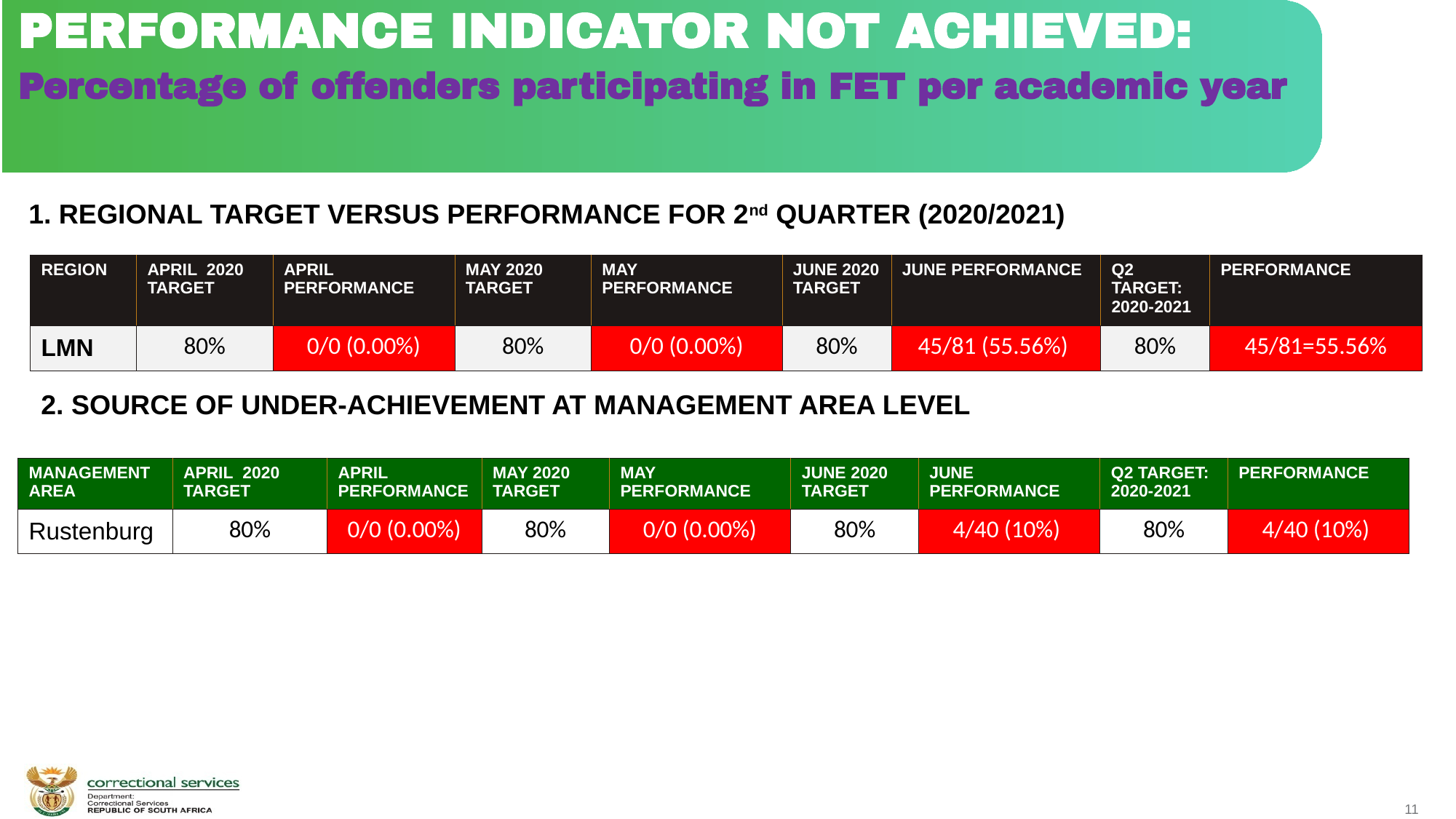

PERFORMANCE INDICATOR NOT ACHIEVED:
Percentage of offenders participating in FET per academic year

1. REGIONAL TARGET VERSUS PERFORMANCE FOR 2nd QUARTER (2020/2021)
| REGION | APRIL 2020 TARGET | APRIL PERFORMANCE | MAY 2020 TARGET | MAY PERFORMANCE | JUNE 2020 TARGET | JUNE PERFORMANCE | Q2 TARGET: 2020-2021 | PERFORMANCE |
| --- | --- | --- | --- | --- | --- | --- | --- | --- |
| LMN | 80% | 0/0 (0.00%) | 80% | 0/0 (0.00%) | 80% | 45/81 (55.56%) | 80% | 45/81=55.56% |
     2. SOURCE OF UNDER-ACHIEVEMENT AT MANAGEMENT AREA LEVEL
| MANAGEMENT AREA | APRIL 2020 TARGET | APRIL PERFORMANCE | MAY 2020 TARGET | MAY PERFORMANCE | JUNE 2020 TARGET | JUNE PERFORMANCE | Q2 TARGET: 2020-2021 | PERFORMANCE |
| --- | --- | --- | --- | --- | --- | --- | --- | --- |
| Rustenburg | 80% | 0/0 (0.00%) | 80% | 0/0 (0.00%) | 80% | 4/40 (10%) | 80% | 4/40 (10%) |